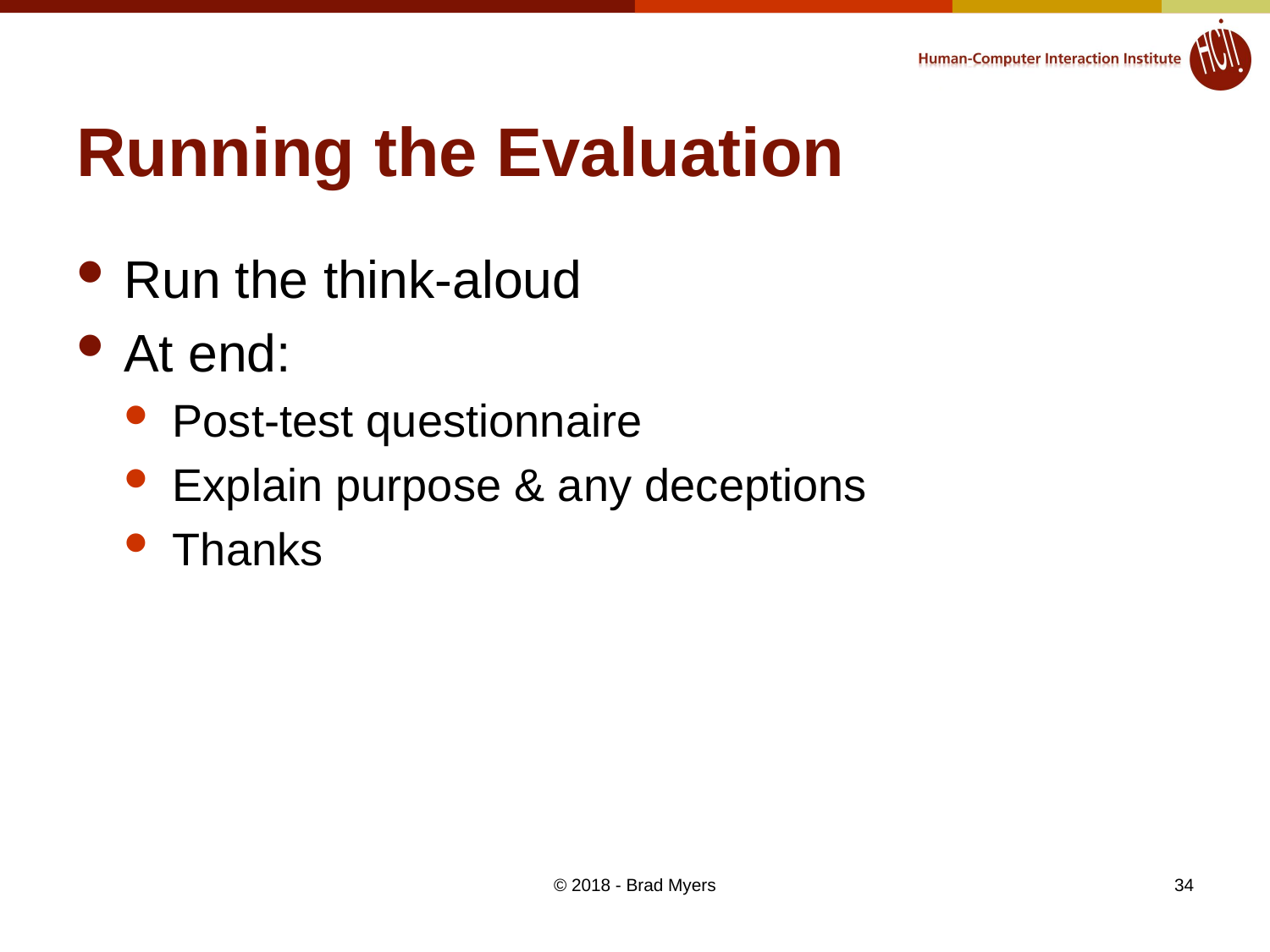

# Running the Evaluation
Run the think-aloud
At end:
Post-test questionnaire
Explain purpose & any deceptions
Thanks
© 2018 - Brad Myers
34